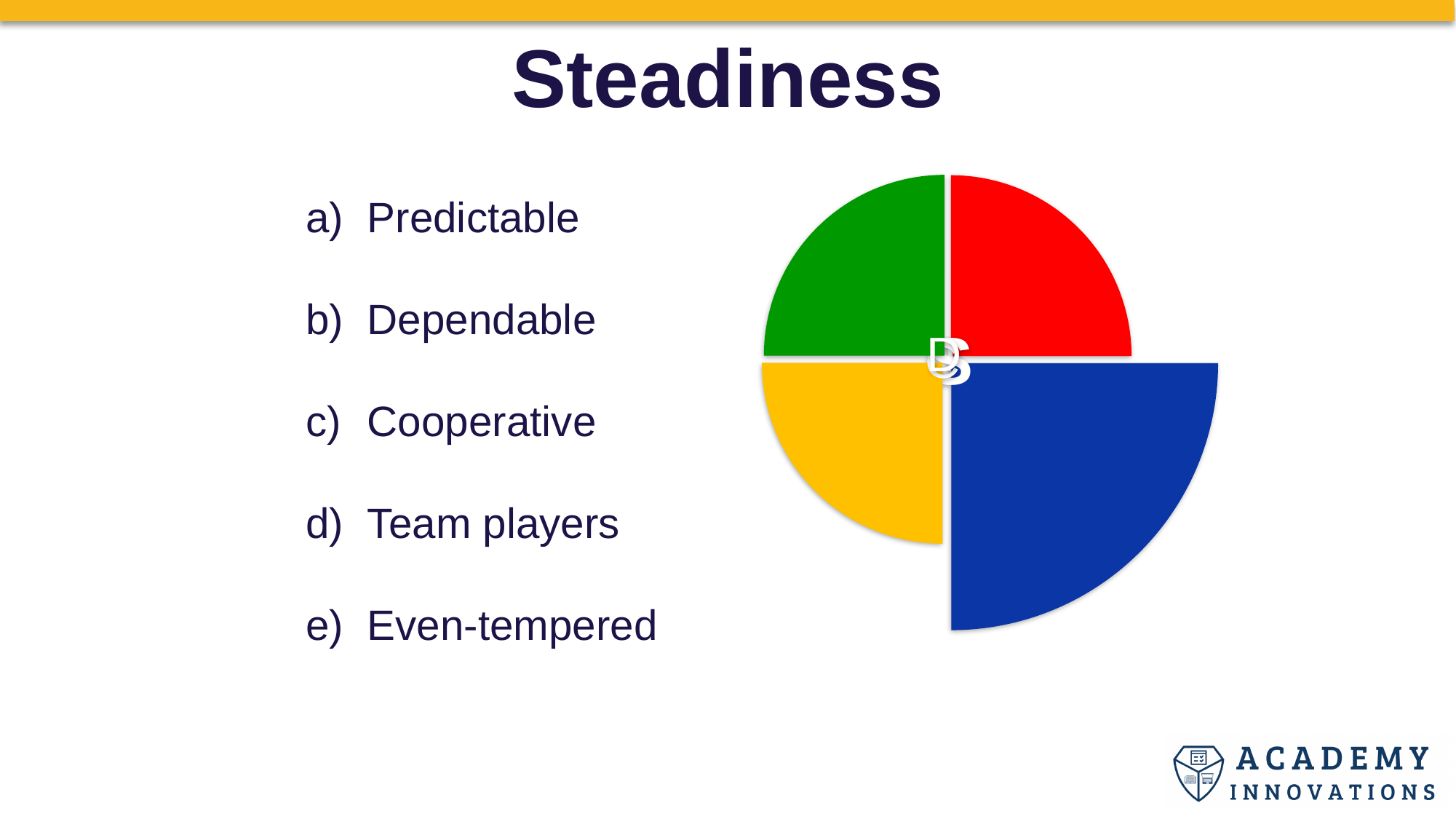

Steadiness
Predictable
Dependable
Cooperative
Team players
Even-tempered
I
S
C
D